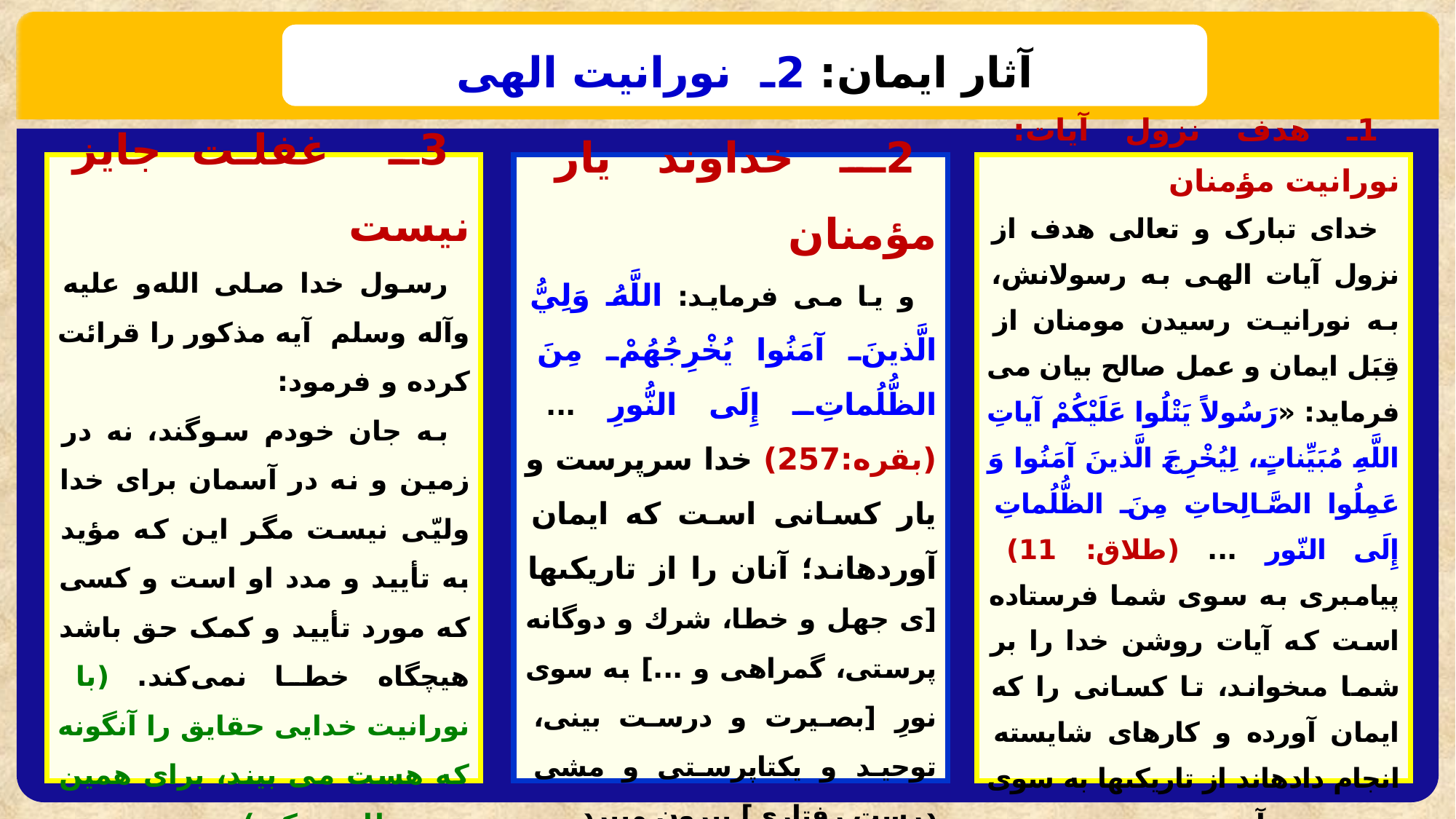

آثار ایمان: 2ـ  نورانیت الهی

3ـ  غفلت جایز نیست
رسول خدا صلی‌ الله‌و علیه‌ وآله ‌وسلم  آیه مذکور را قرائت کرده و فرمود:
به جان خودم سوگند، نه در زمین و نه در آسمان برای خدا ولیّی نیست مگر این که مؤید به تأیید و مدد او است و کسی که مورد تأیید و کمک حق باشد هیچگاه خطا نمی‌کند. (با نورانیت خدایی حقایق را آنگونه که هست می بیند، برای همین هم خطا نمی‌کند).
2ـ خداوند یار مؤمنان
و یا می فرماید: اللَّهُ وَلِيُّ الَّذينَ آمَنُوا يُخْرِجُهُمْ‏ مِنَ الظُّلُماتِ إِلَى النُّورِ ... (بقره:257) خدا سرپرست و يار كسانى است كه ايمان آورده‏اند؛ آنان را از تاريكى‏ها [ى جهل و خطا، شرك و دوگانه پرستی، گمراهی و ...] به سوى نورِ [بصیرت و درست بینی، توحید و یکتا‌پرستی و مشی درست رفتاری] بيرون مى‏برد.
1ـ هدف نزول آیات: نورانیت مؤمنان
خدای تبارک و تعالی هدف از نزول آیات الهی به رسولانش، به نورانیت رسیدن مومنان از قِبَل ایمان و عمل صالح بیان می فرماید: «رَسُولاً يَتْلُوا عَلَيْكُمْ آياتِ اللَّهِ مُبَيِّناتٍ، لِيُخْرِجَ‏ الَّذينَ‏ آمَنُوا وَ عَمِلُوا الصَّالِحاتِ مِنَ الظُّلُماتِ إِلَى النّور ... (طلاق: 11) پيامبرى به سوى شما فرستاده است كه آيات روشن خدا را بر شما مى‏خواند، تا كسانى را كه ايمان آورده و كارهاى شايسته انجام داده‏اند از تاريكى‏ها به سوى نور بيرون آورد.